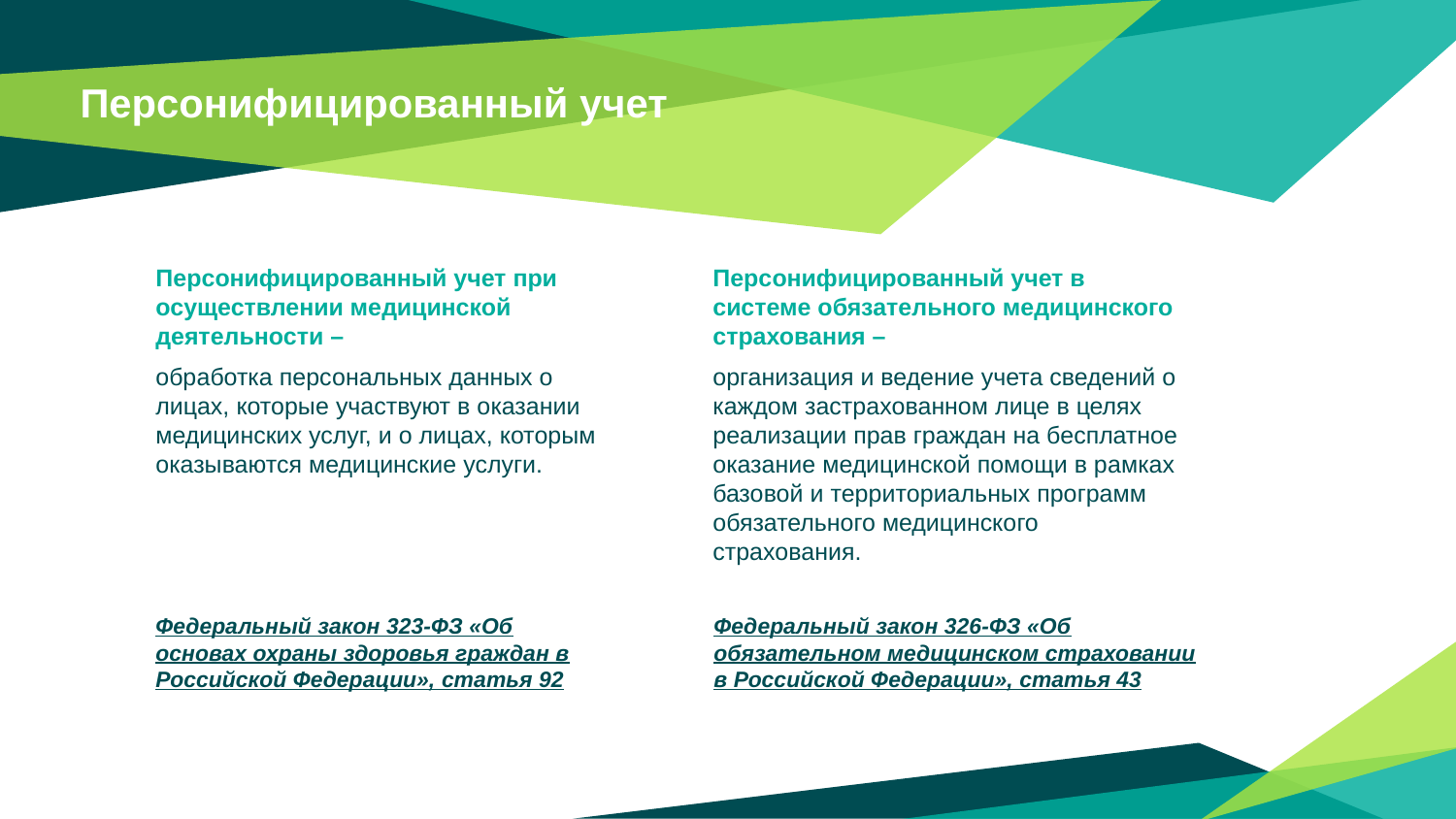

# Персонифицированный учет
Персонифицированный учет при осуществлении медицинской деятельности –
обработка персональных данных о лицах, которые участвуют в оказании медицинских услуг, и о лицах, которым оказываются медицинские услуги.

Персонифицированный учет в системе обязательного медицинского страхования –
организация и ведение учета сведений о каждом застрахованном лице в целях реализации прав граждан на бесплатное оказание медицинской помощи в рамках базовой и территориальных программ обязательного медицинского страхования.
Федеральный закон 323-ФЗ «Об основах охраны здоровья граждан в Российской Федерации», статья 92

Федеральный закон 326-ФЗ «Об обязательном медицинском страховании в Российской Федерации», статья 43

3